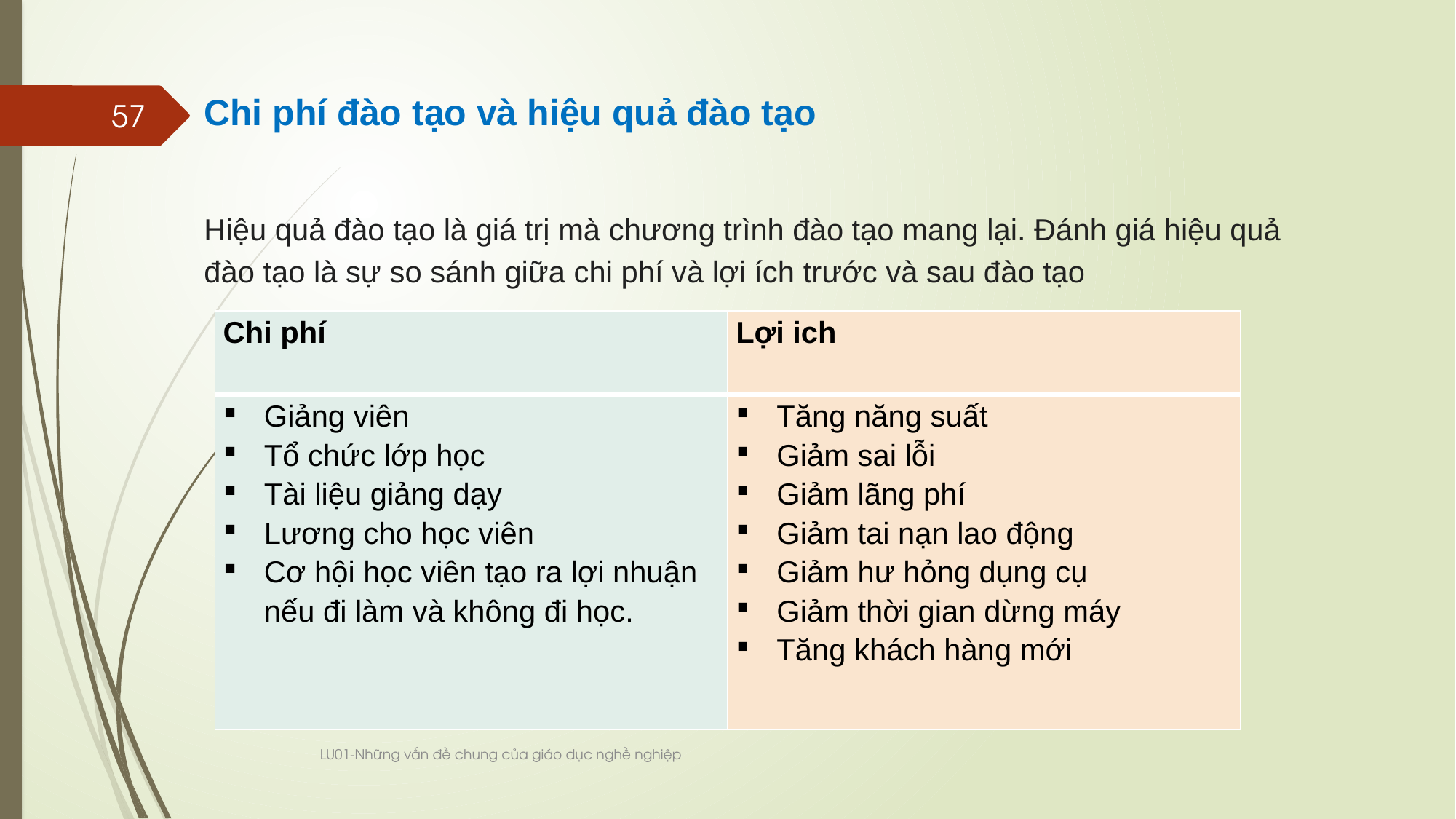

Chi phí đào tạo và hiệu quả đào tạo

Hiệu quả đào tạo là giá trị mà chương trình đào tạo mang lại. Đánh giá hiệu quả đào tạo là sự so sánh giữa chi phí và lợi ích trước và sau đào tạo
57
| Chi phí | Lợi ich |
| --- | --- |
| Giảng viên Tổ chức lớp học Tài liệu giảng dạy Lương cho học viên Cơ hội học viên tạo ra lợi nhuận nếu đi làm và không đi học. | Tăng năng suất Giảm sai lỗi Giảm lãng phí Giảm tai nạn lao động Giảm hư hỏng dụng cụ Giảm thời gian dừng máy Tăng khách hàng mới |
LU01-Những vấn đề chung của giáo dục nghề nghiệp